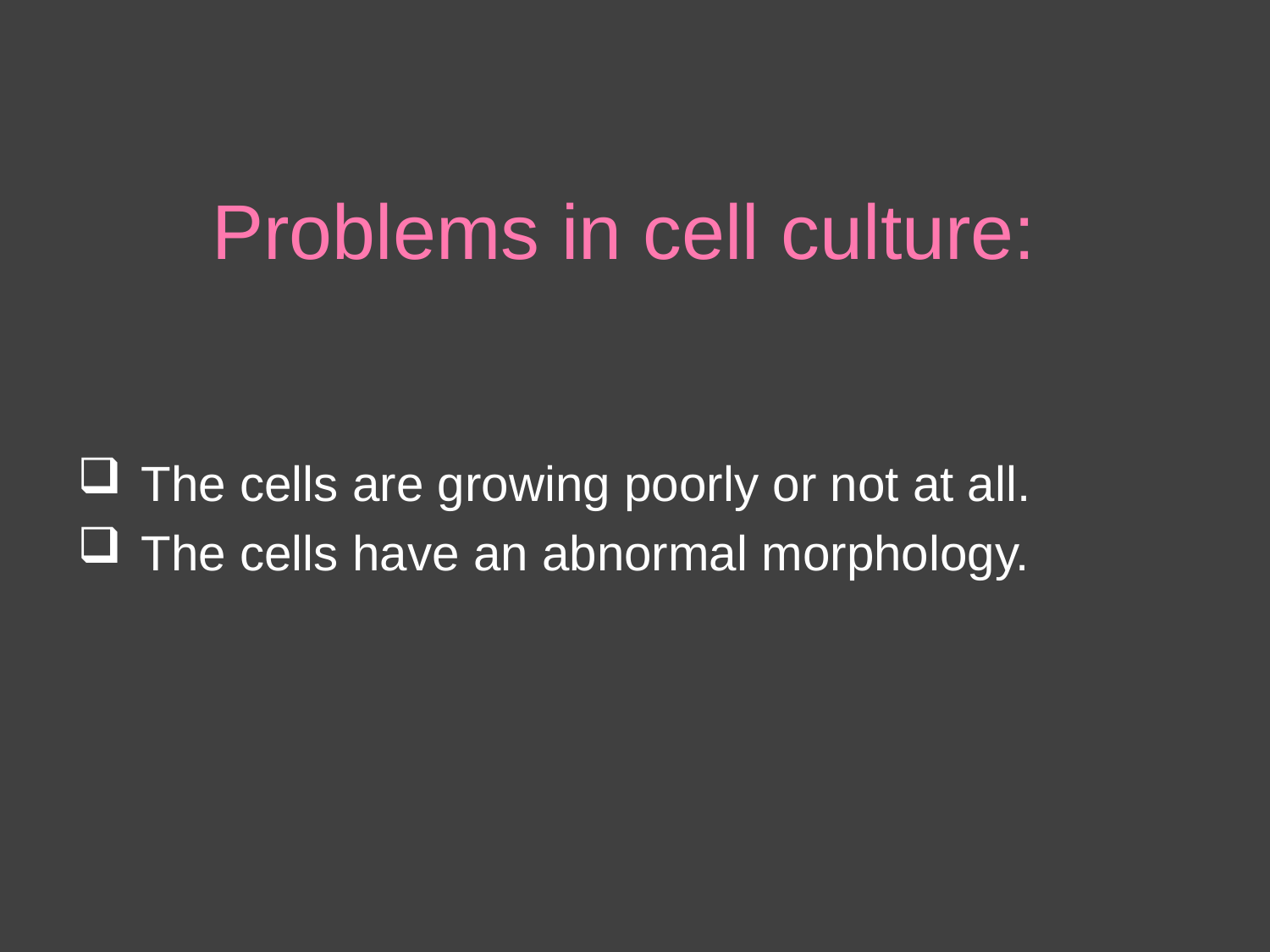

# Problems in cell culture:
The cells are growing poorly or not at all.
The cells have an abnormal morphology.